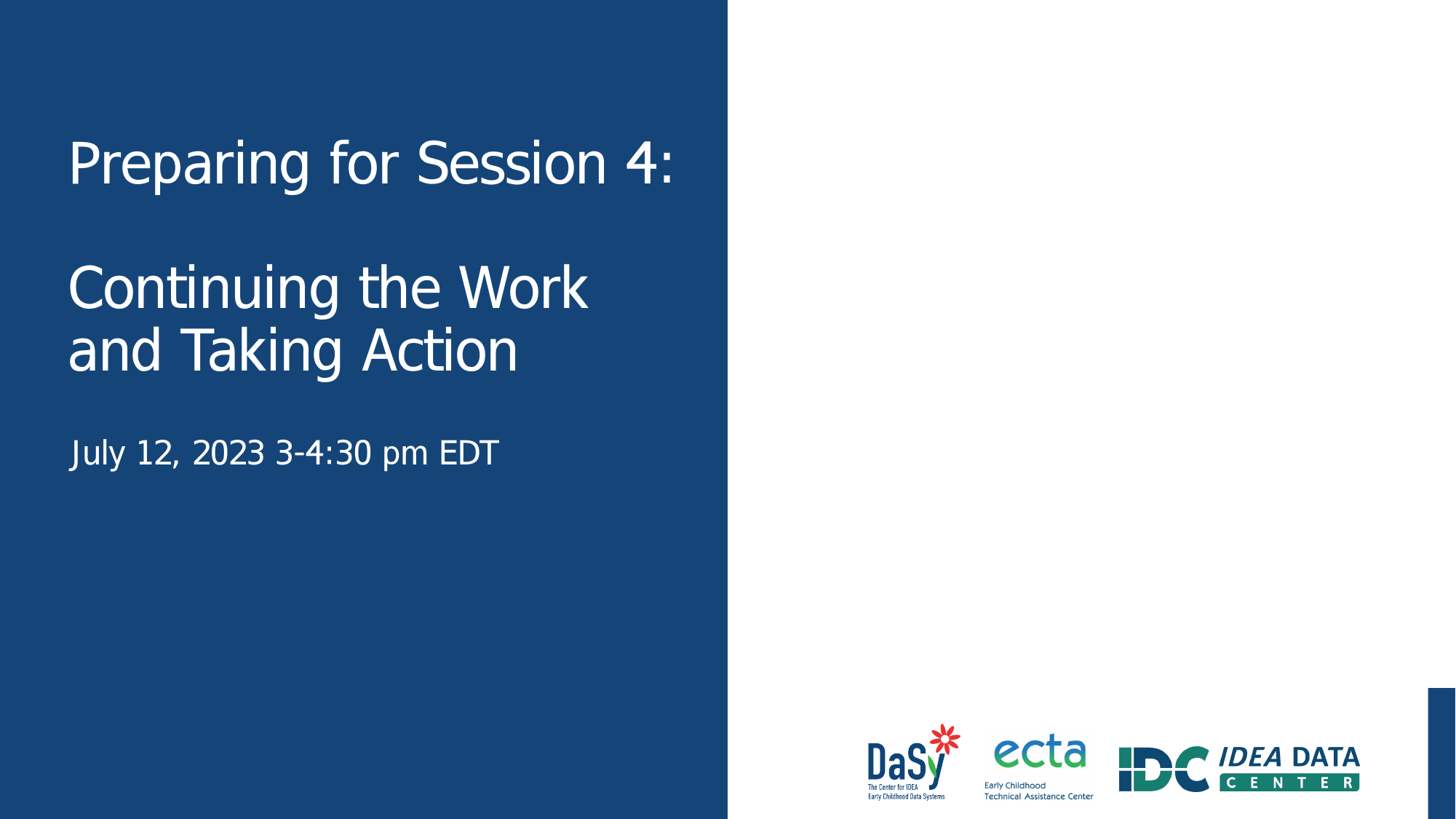

# Preparing for Session 4: Continuing the Work and Taking Action
July 12, 2023 3-4:30 pm EDT